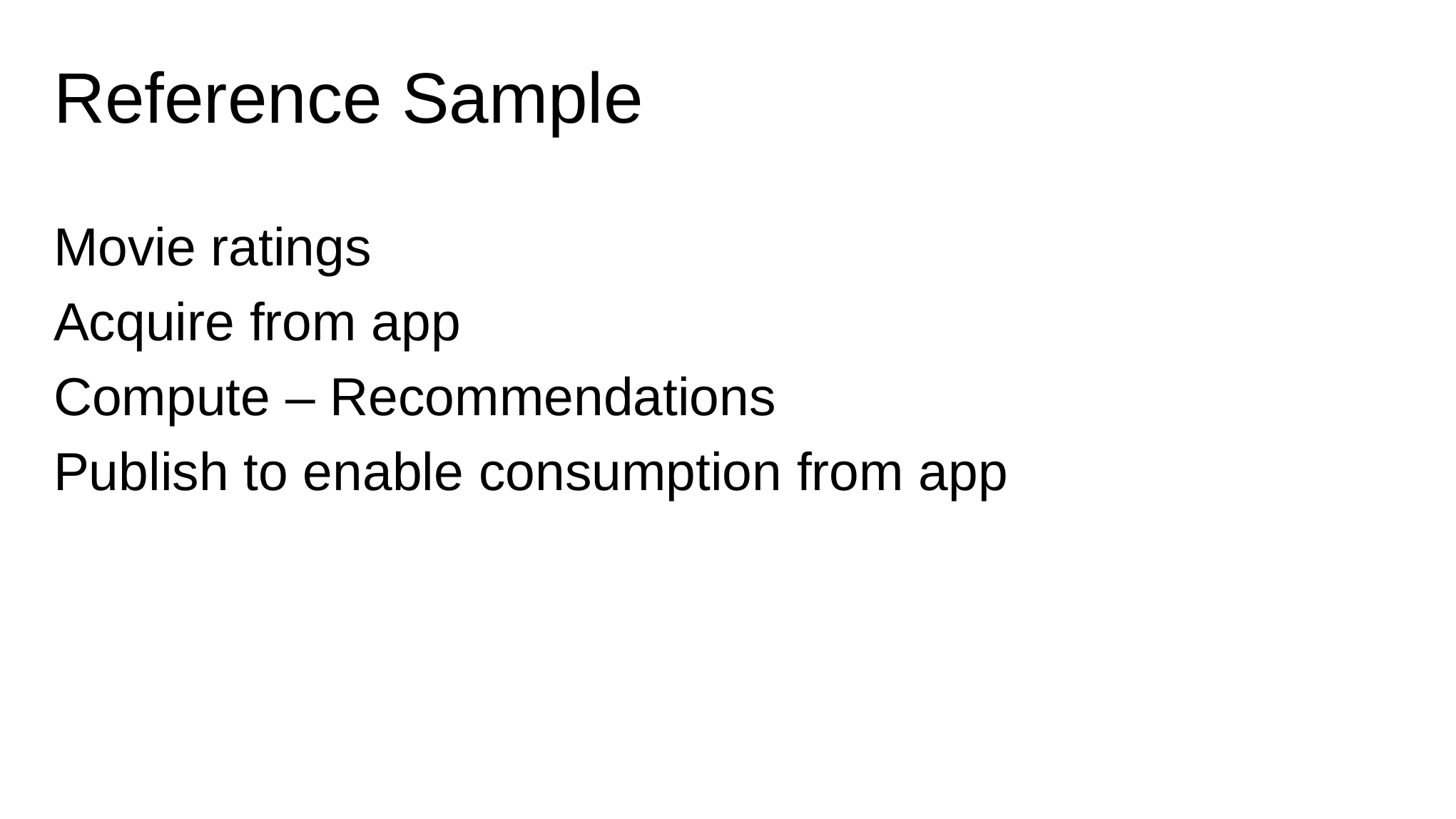

# Reference Sample
Movie ratings
Acquire from app
Compute – Recommendations
Publish to enable consumption from app